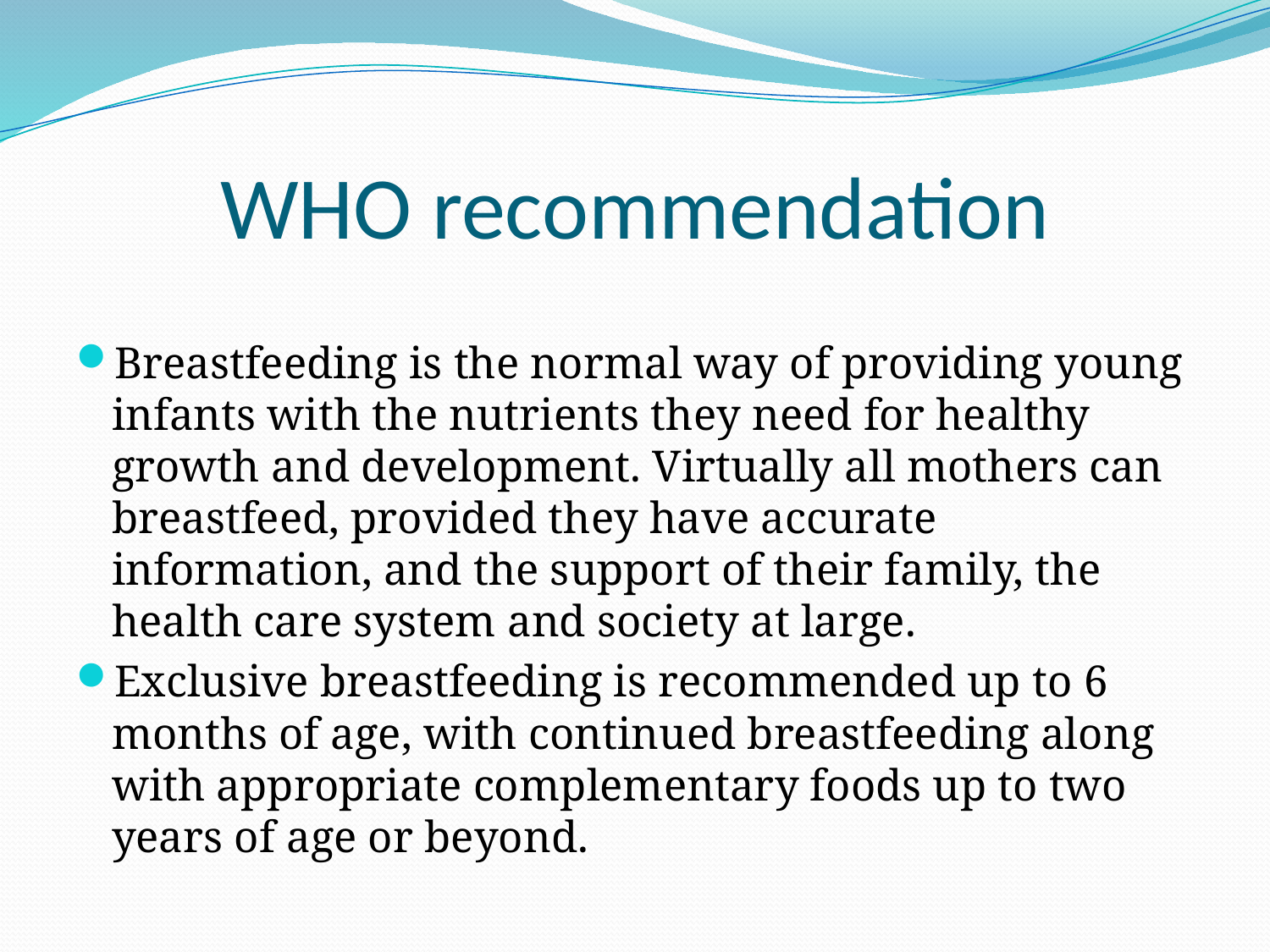

# WHO recommendation

Breastfeeding is the normal way of providing young infants with the nutrients they need for healthy growth and development. Virtually all mothers can breastfeed, provided they have accurate information, and the support of their family, the health care system and society at large.
Exclusive breastfeeding is recommended up to 6 months of age, with continued breastfeeding along with appropriate complementary foods up to two years of age or beyond.